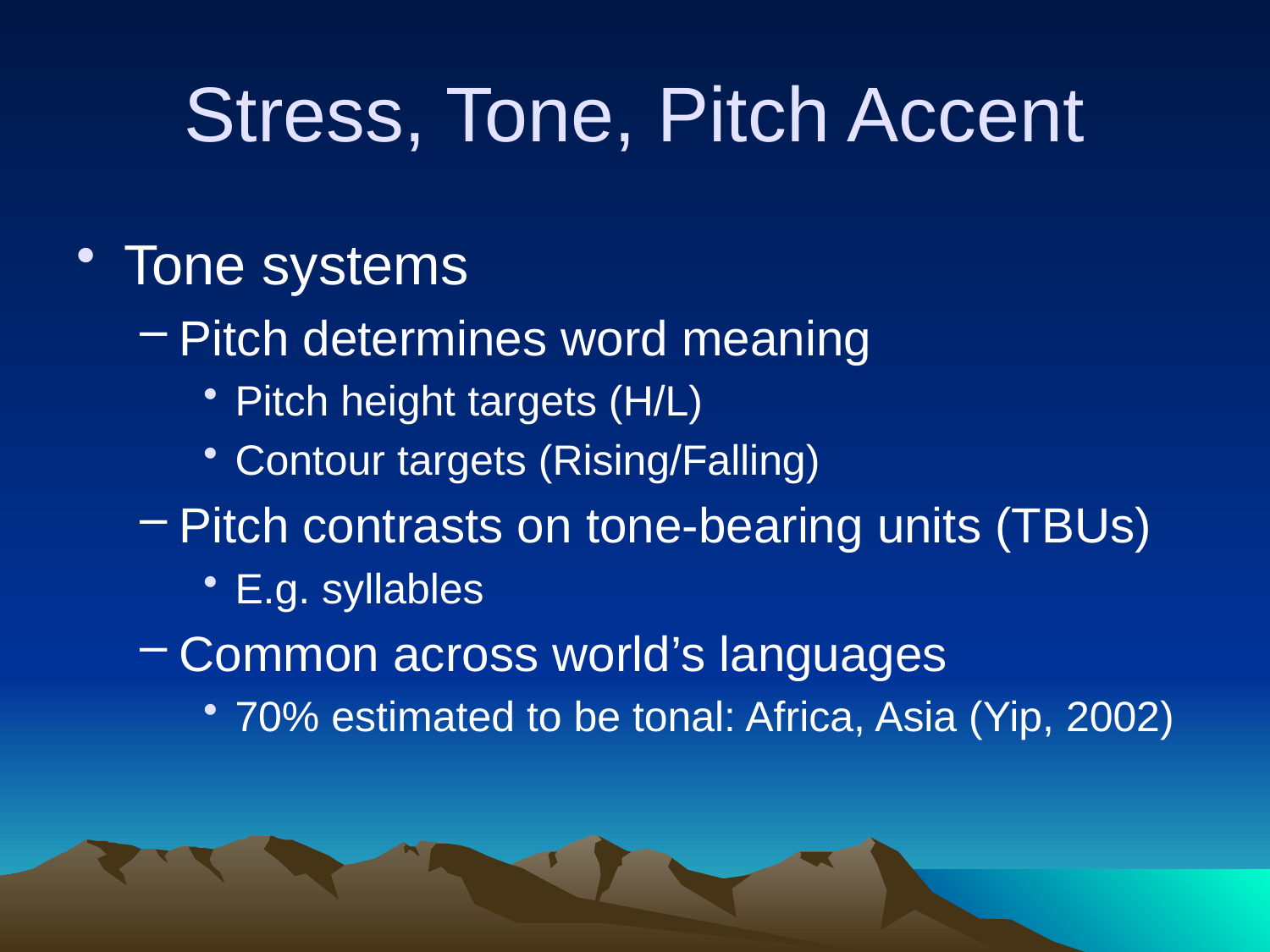

# Stress, Tone, Pitch Accent
Tone systems
Pitch determines word meaning
Pitch height targets (H/L)
Contour targets (Rising/Falling)
Pitch contrasts on tone-bearing units (TBUs)
E.g. syllables
Common across world’s languages
70% estimated to be tonal: Africa, Asia (Yip, 2002)